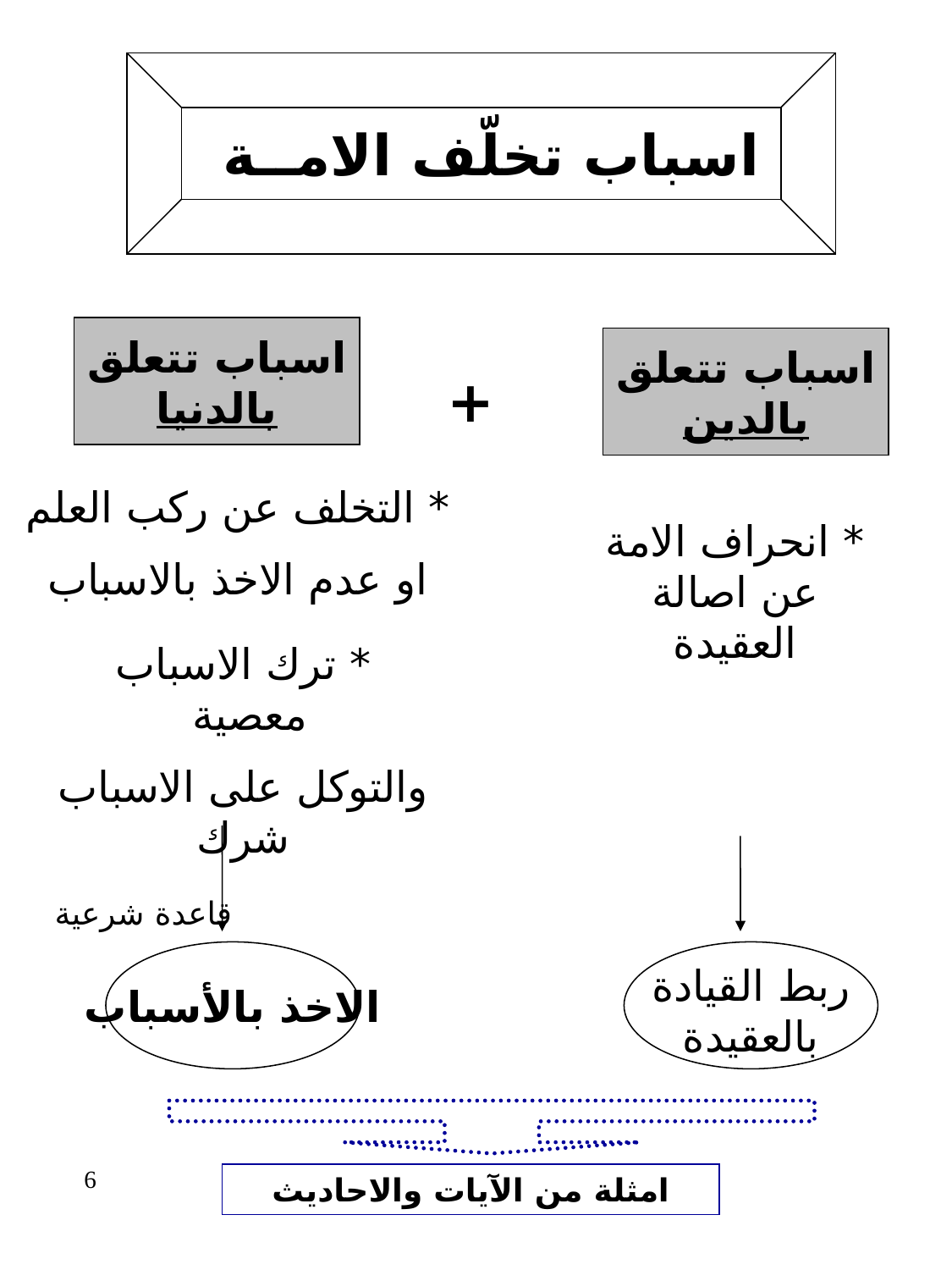

اسباب تخلّف الامــة
اسباب تتعلق
بالدنيا
اسباب تتعلق
بالدين
+
* التخلف عن ركب العلم
او عدم الاخذ بالاسباب
* انحراف الامة عن اصالة العقيدة
* ترك الاسباب معصية
والتوكل على الاسباب شرك
    قاعدة شرعية

الاخذ بالأسباب

ربط القيادة بالعقيدة

6
امثلة من الآيات والاحاديث